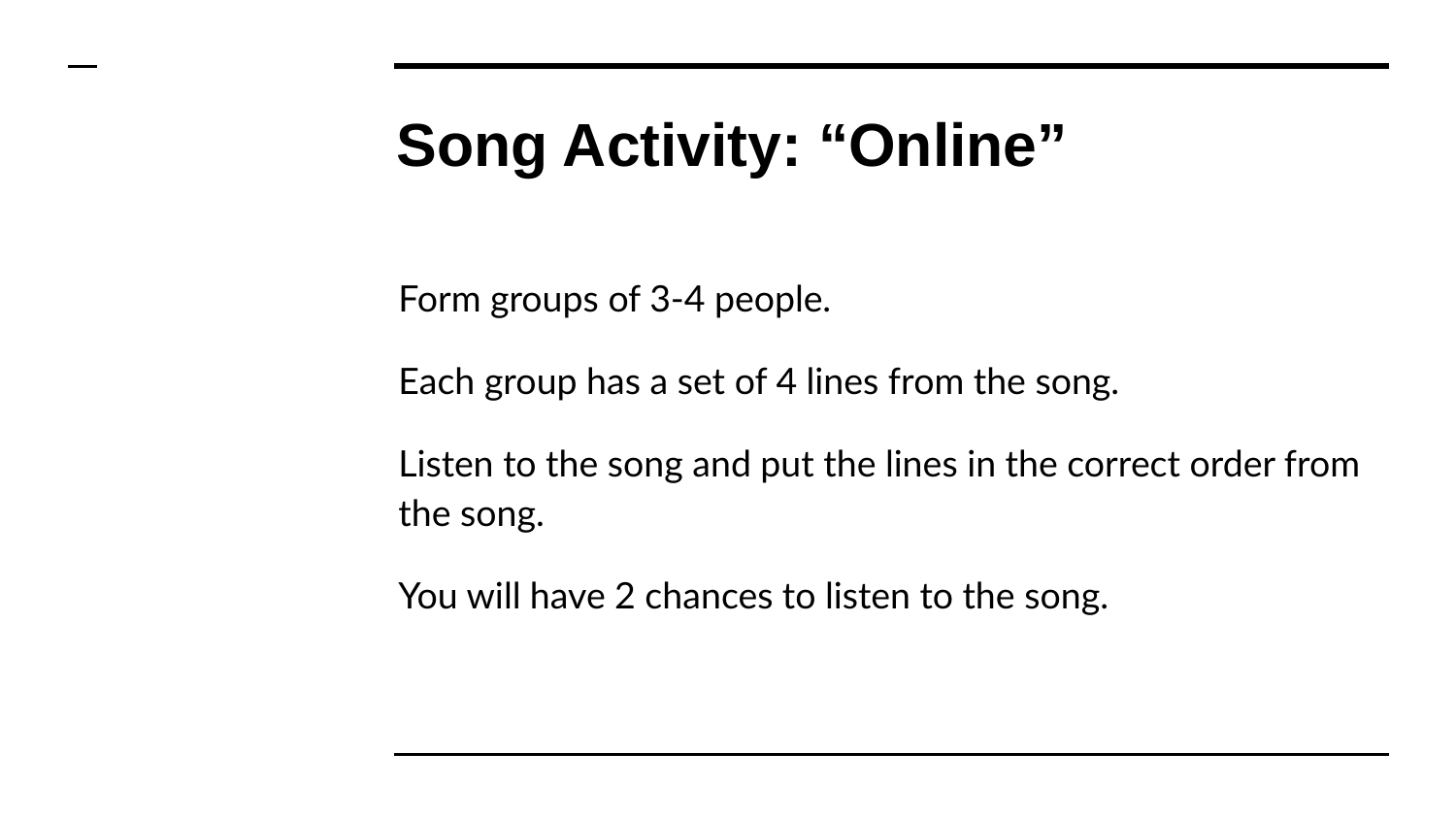

# Song Activity: “Online”

Form groups of 3-4 people.
Each group has a set of 4 lines from the song.
Listen to the song and put the lines in the correct order from the song.
You will have 2 chances to listen to the song.